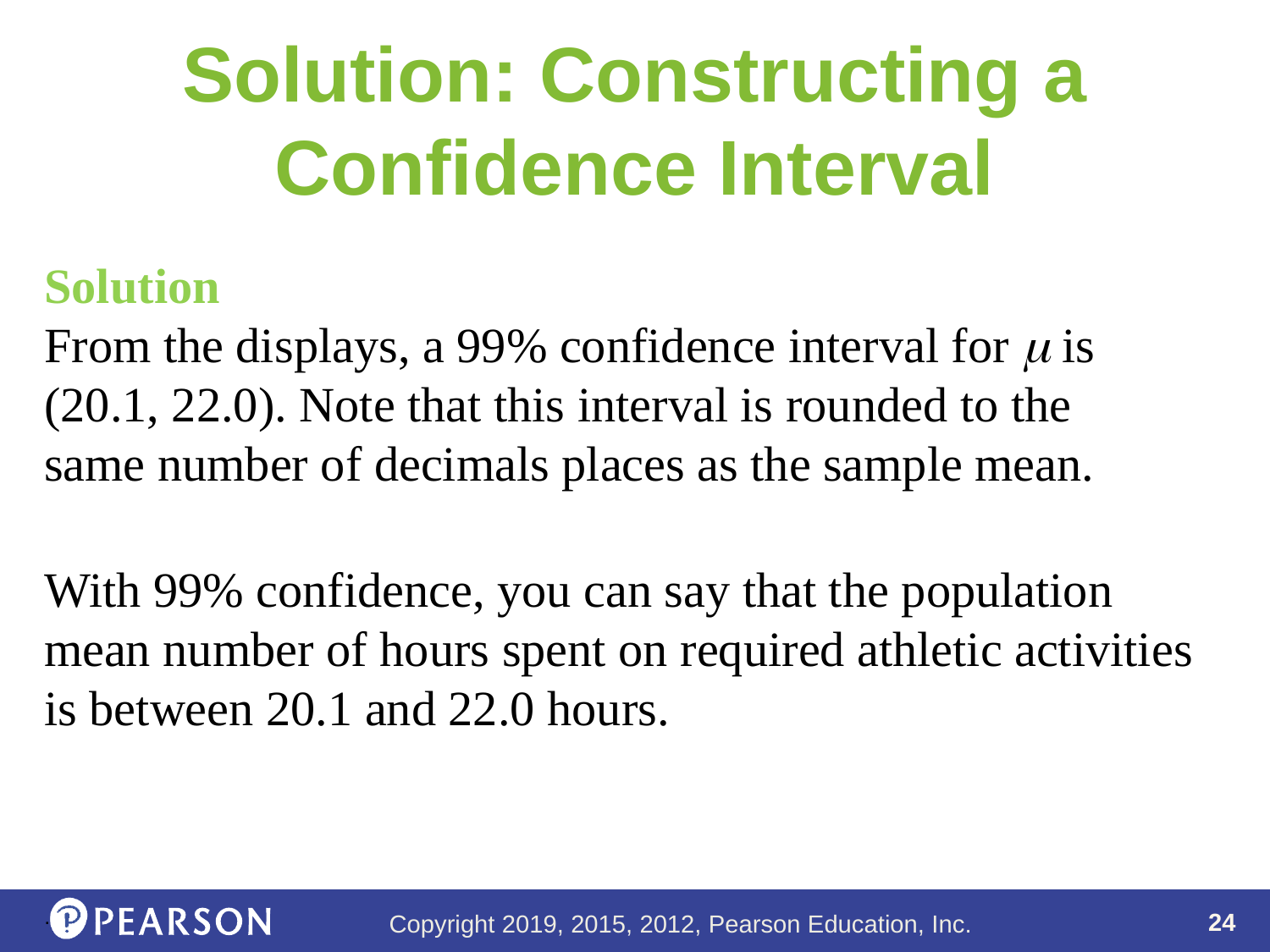

# Solution: Constructing a Confidence Interval

Solution
From the displays, a 99% confidence interval for μ is (20.1, 22.0). Note that this interval is rounded to the same number of decimals places as the sample mean.
With 99% confidence, you can say that the population mean number of hours spent on required athletic activities is between 20.1 and 22.0 hours.
.